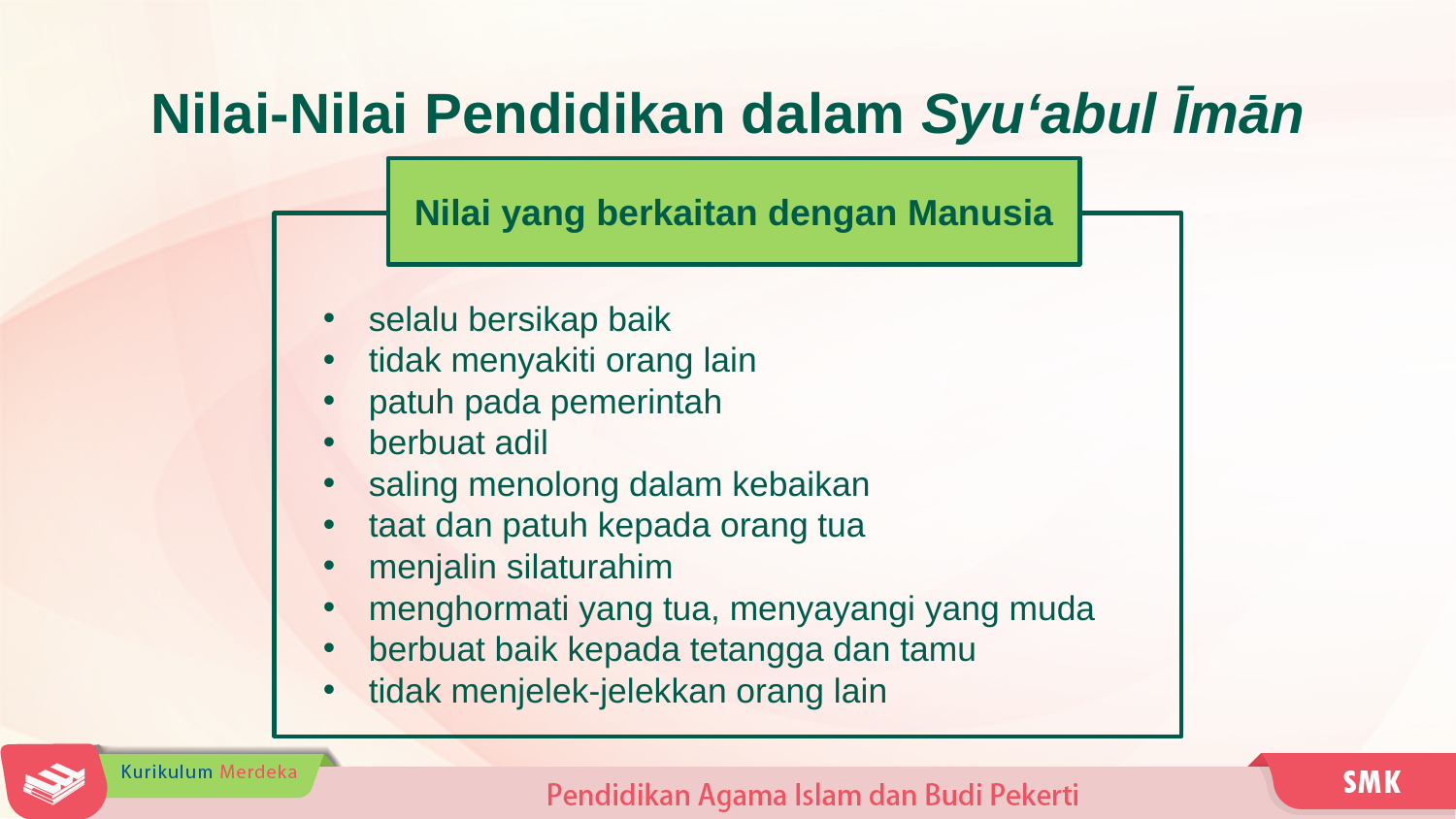

Nilai-Nilai Pendidikan dalam Syu‘abul Īmān
Nilai yang berkaitan dengan Manusia

selalu bersikap baik
tidak menyakiti orang lain
patuh pada pemerintah
berbuat adil
saling menolong dalam kebaikan
taat dan patuh kepada orang tua
menjalin silaturahim
menghormati yang tua, menyayangi yang muda
berbuat baik kepada tetangga dan tamu
tidak menjelek-jelekkan orang lain